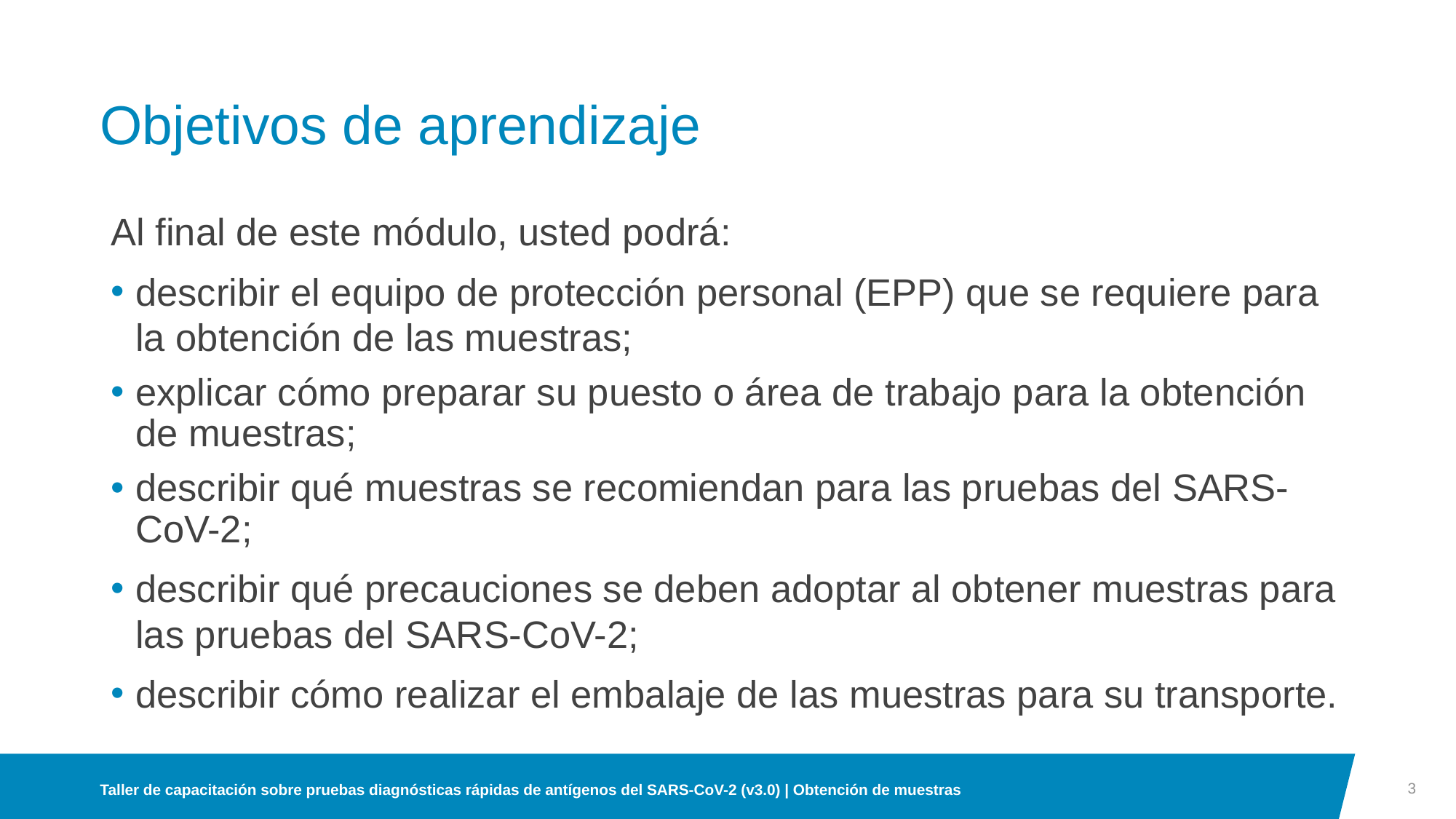

# Objetivos de aprendizaje
Al final de este módulo, usted podrá:
describir el equipo de protección personal (EPP) que se requiere para la obtención de las muestras;
explicar cómo preparar su puesto o área de trabajo para la obtención de muestras;
describir qué muestras se recomiendan para las pruebas del SARS-CoV-2;
describir qué precauciones se deben adoptar al obtener muestras para las pruebas del SARS-CoV-2;
describir cómo realizar el embalaje de las muestras para su transporte.

3
Taller de capacitación sobre pruebas diagnósticas rápidas de antígenos del SARS-CoV-2 (v3.0) | Obtención de muestras